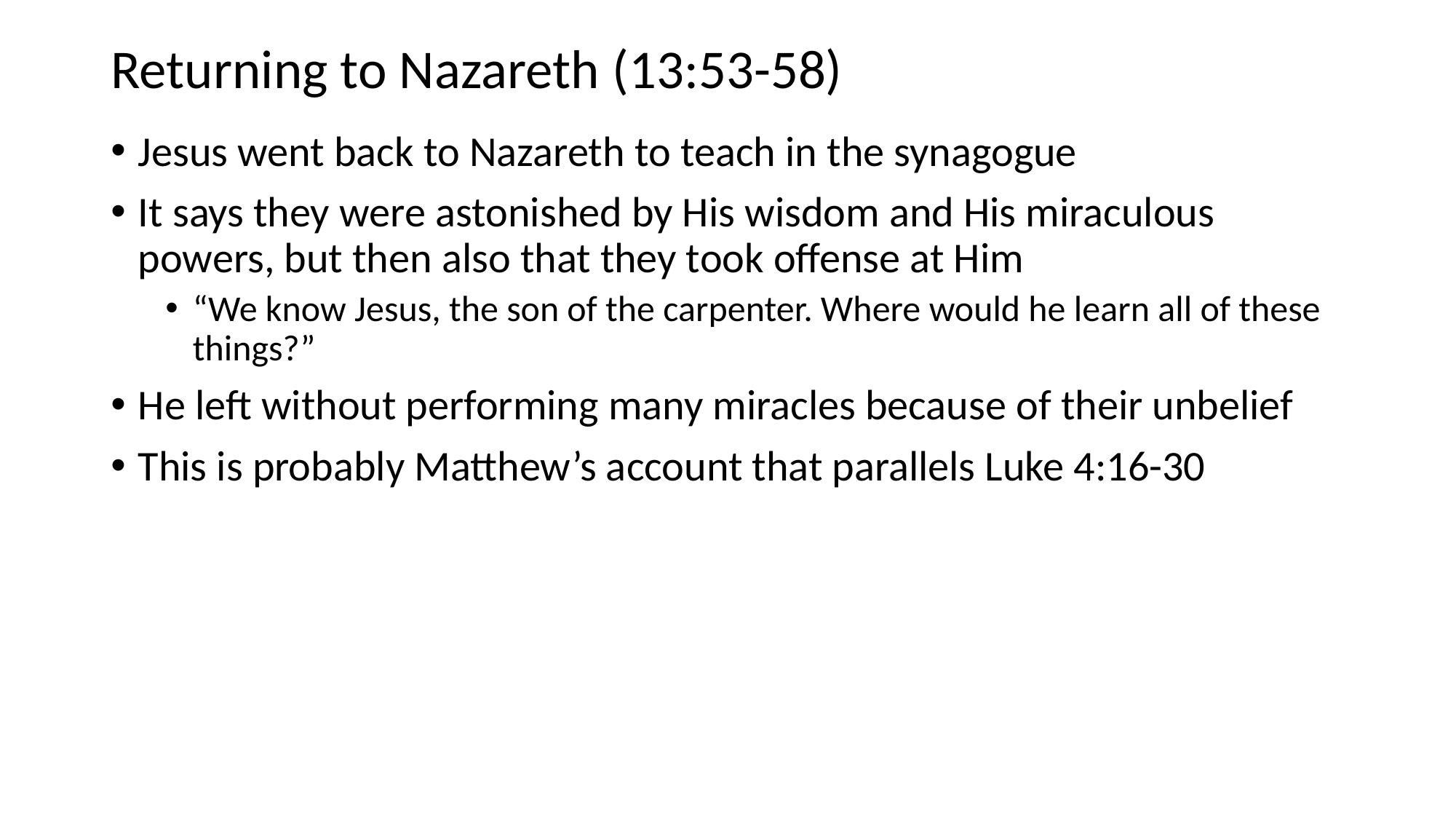

# Returning to Nazareth (13:53-58)
Jesus went back to Nazareth to teach in the synagogue
It says they were astonished by His wisdom and His miraculous powers, but then also that they took offense at Him
“We know Jesus, the son of the carpenter. Where would he learn all of these things?”
He left without performing many miracles because of their unbelief
This is probably Matthew’s account that parallels Luke 4:16-30